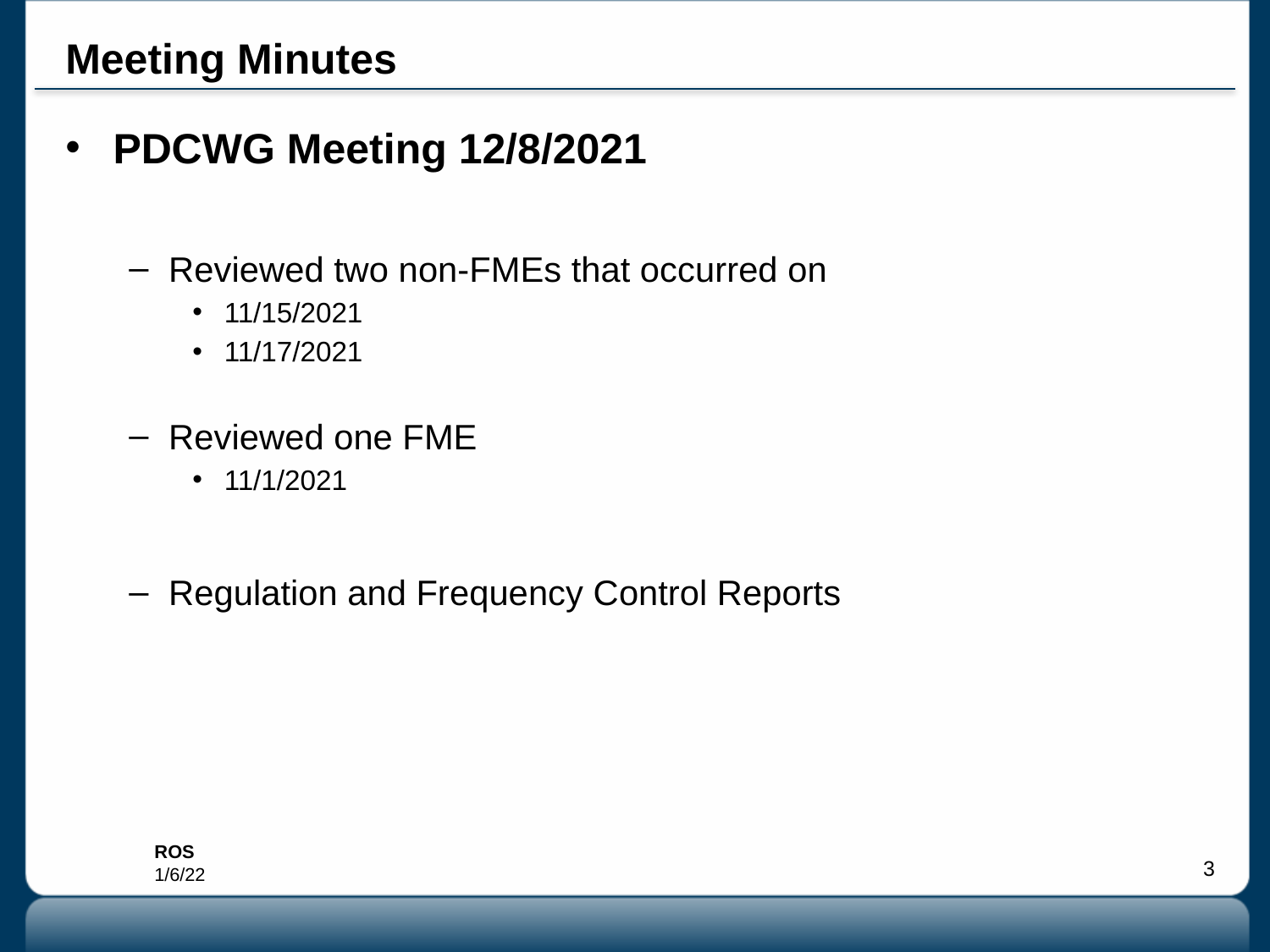

# Meeting Minutes
PDCWG Meeting 12/8/2021

Reviewed two non-FMEs that occurred on
11/15/2021
11/17/2021

Reviewed one FME
11/1/2021

Regulation and Frequency Control Reports